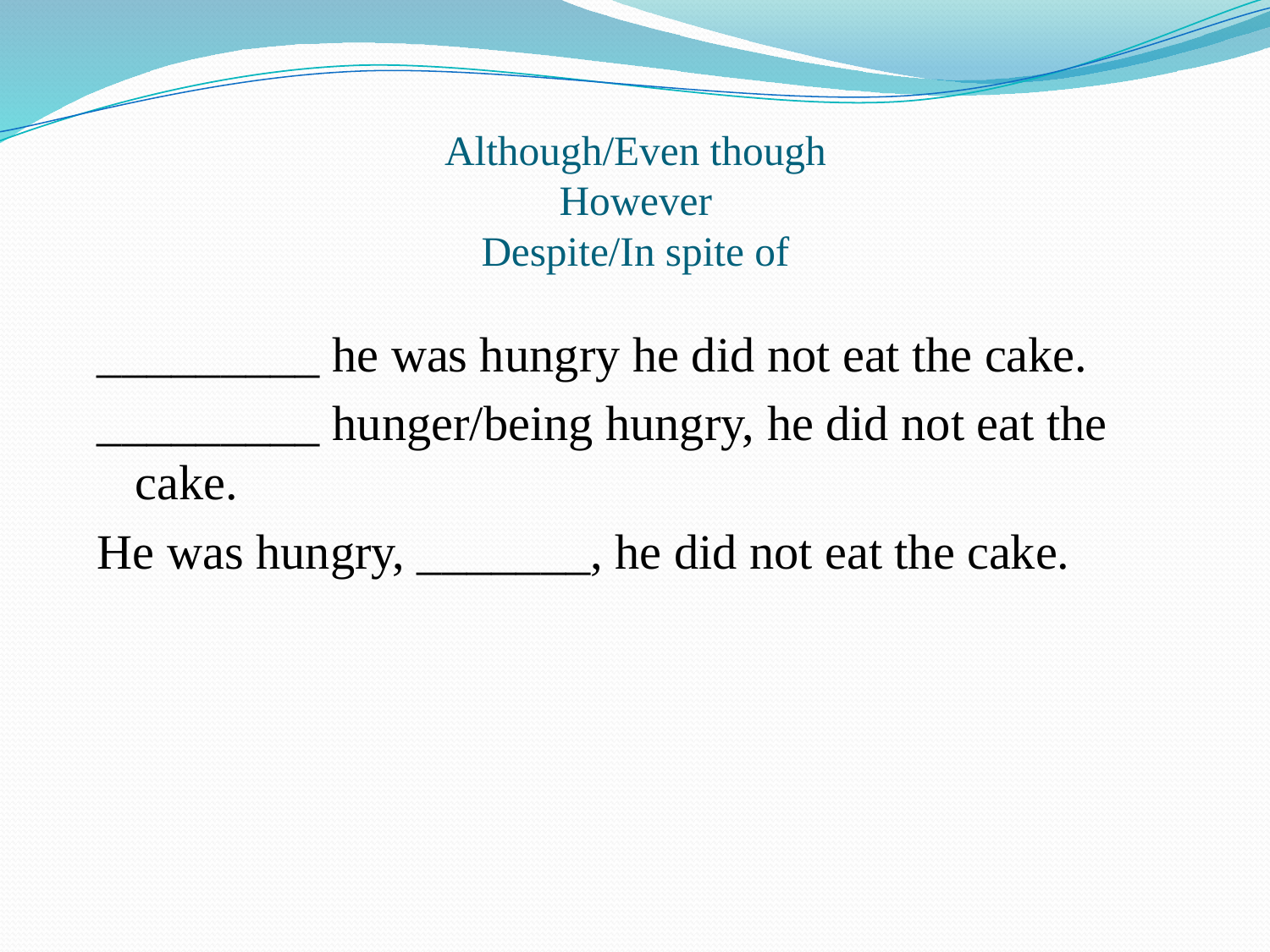

# Although/Even though However Despite/In spite of
_________ he was hungry he did not eat the cake.
_________ hunger/being hungry, he did not eat the cake.
He was hungry, _______, he did not eat the cake.